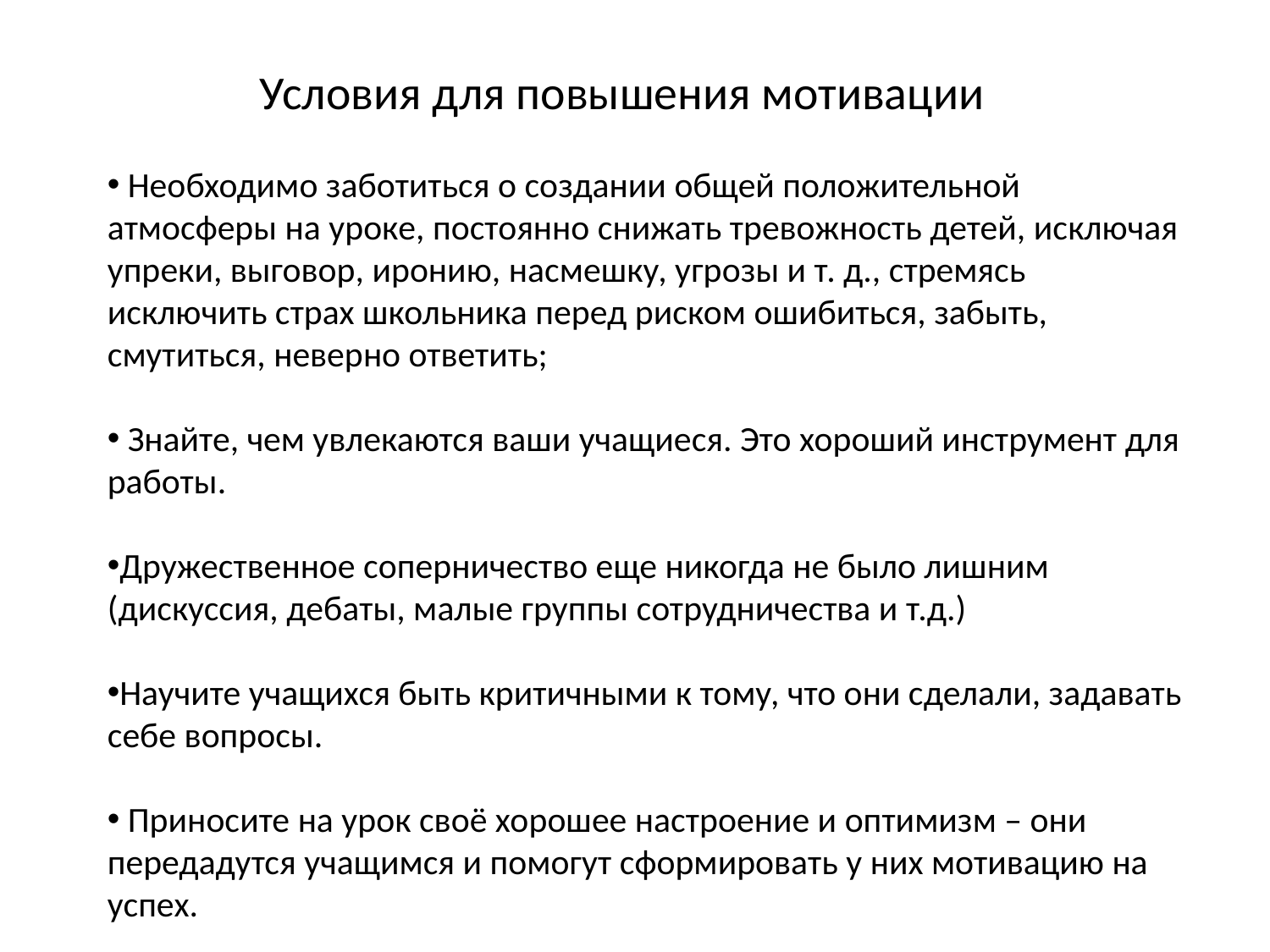

# Условия для повышения мотивации
 Необходимо заботиться о создании общей положительной атмосферы на уроке, постоянно снижать тревожность детей, исключая упреки, выговор, иронию, насмешку, угрозы и т. д., стремясь исключить страх школьника перед риском ошибиться, забыть, смутиться, неверно ответить;

 Знайте, чем увлекаются ваши учащиеся. Это хороший инструмент для работы.

Дружественное соперничество еще никогда не было лишним (дискуссия, дебаты, малые группы сотрудничества и т.д.)

Научите учащихся быть критичными к тому, что они сделали, задавать себе вопросы.

 Приносите на урок своё хорошее настроение и оптимизм – они передадутся учащимся и помогут сформировать у них мотивацию на успех.